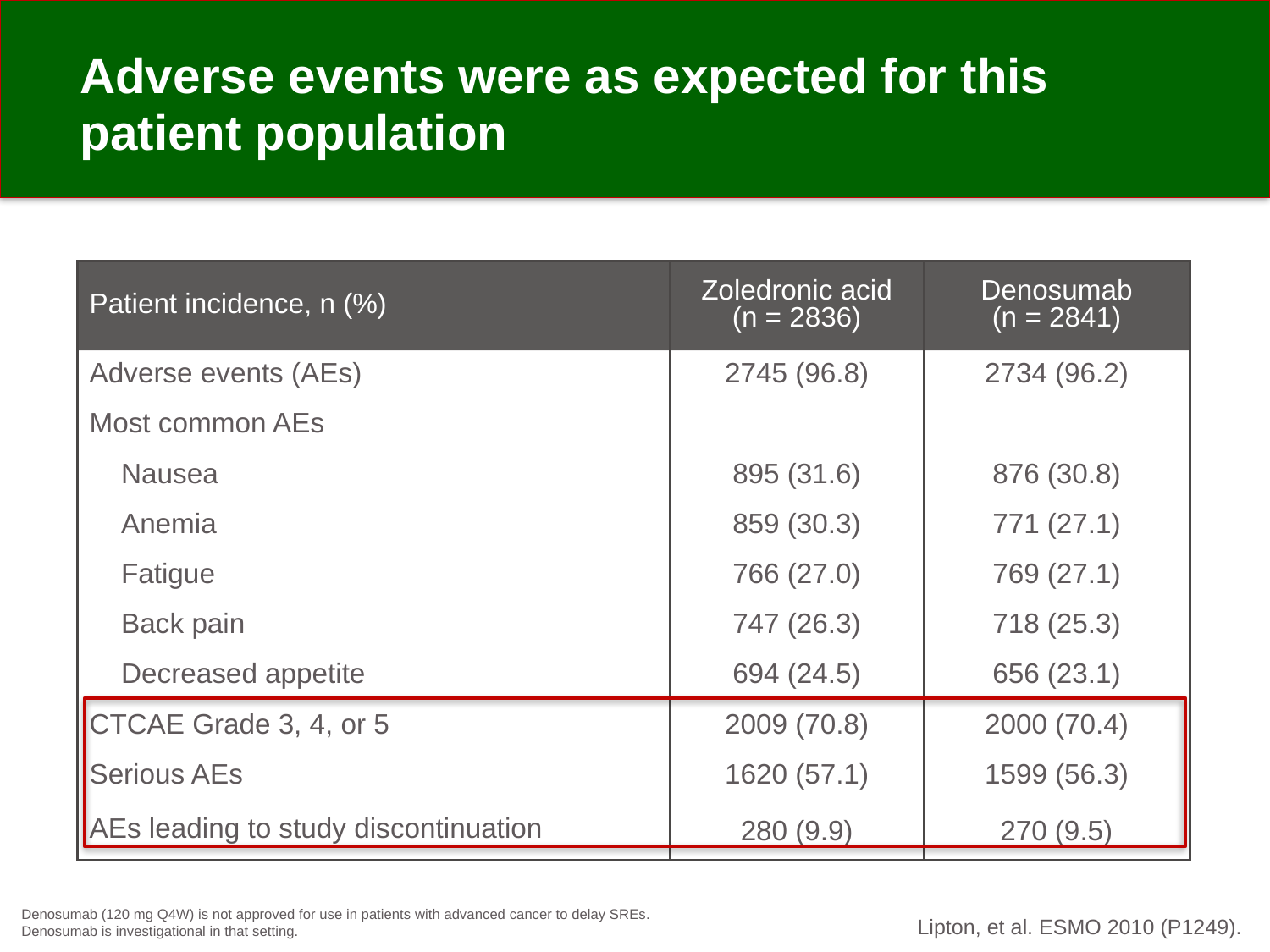

# Adverse events were as expected for this patient population
| Patient incidence, n (%) | Zoledronic acid (n = 2836) | Denosumab (n = 2841) |
| --- | --- | --- |
| Adverse events (AEs) | 2745 (96.8) | 2734 (96.2) |
| Most common AEs |  |  |
| Nausea | 895 (31.6) | 876 (30.8) |
| Anemia | 859 (30.3) | 771 (27.1) |
| Fatigue | 766 (27.0) | 769 (27.1) |
| Back pain | 747 (26.3) | 718 (25.3) |
| Decreased appetite | 694 (24.5) | 656 (23.1) |
| CTCAE Grade 3, 4, or 5 | 2009 (70.8) | 2000 (70.4) |
| Serious AEs | 1620 (57.1) | 1599 (56.3) |
| AEs leading to study discontinuation | 280 (9.9) | 270 (9.5) |

Denosumab (120 mg Q4W) is not approved for use in patients with advanced cancer to delay SREs.
Denosumab is investigational in that setting.
Lipton, et al. ESMO 2010 (P1249).